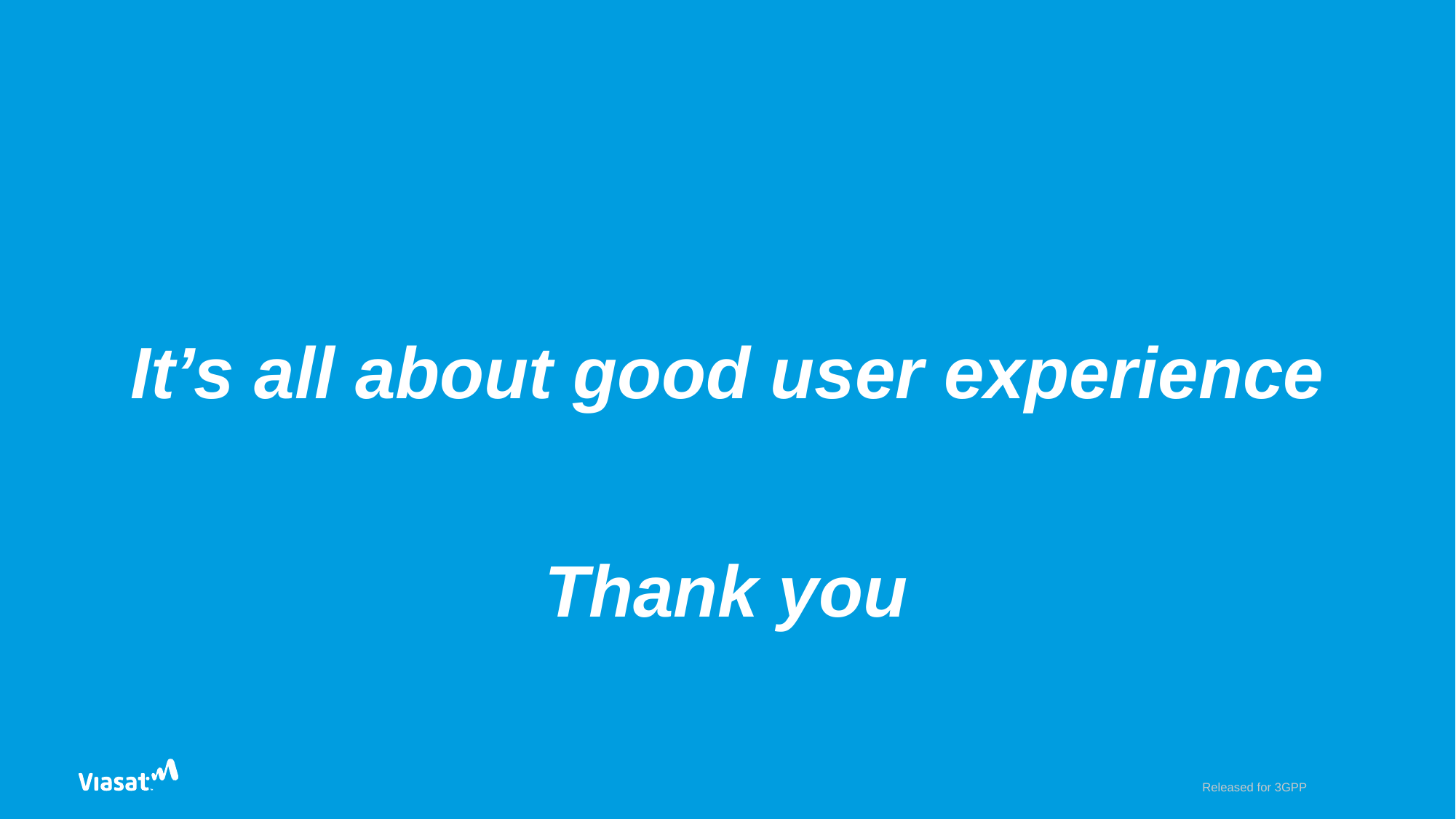

# It’s all about good user experience
Thank you
Released for 3GPP